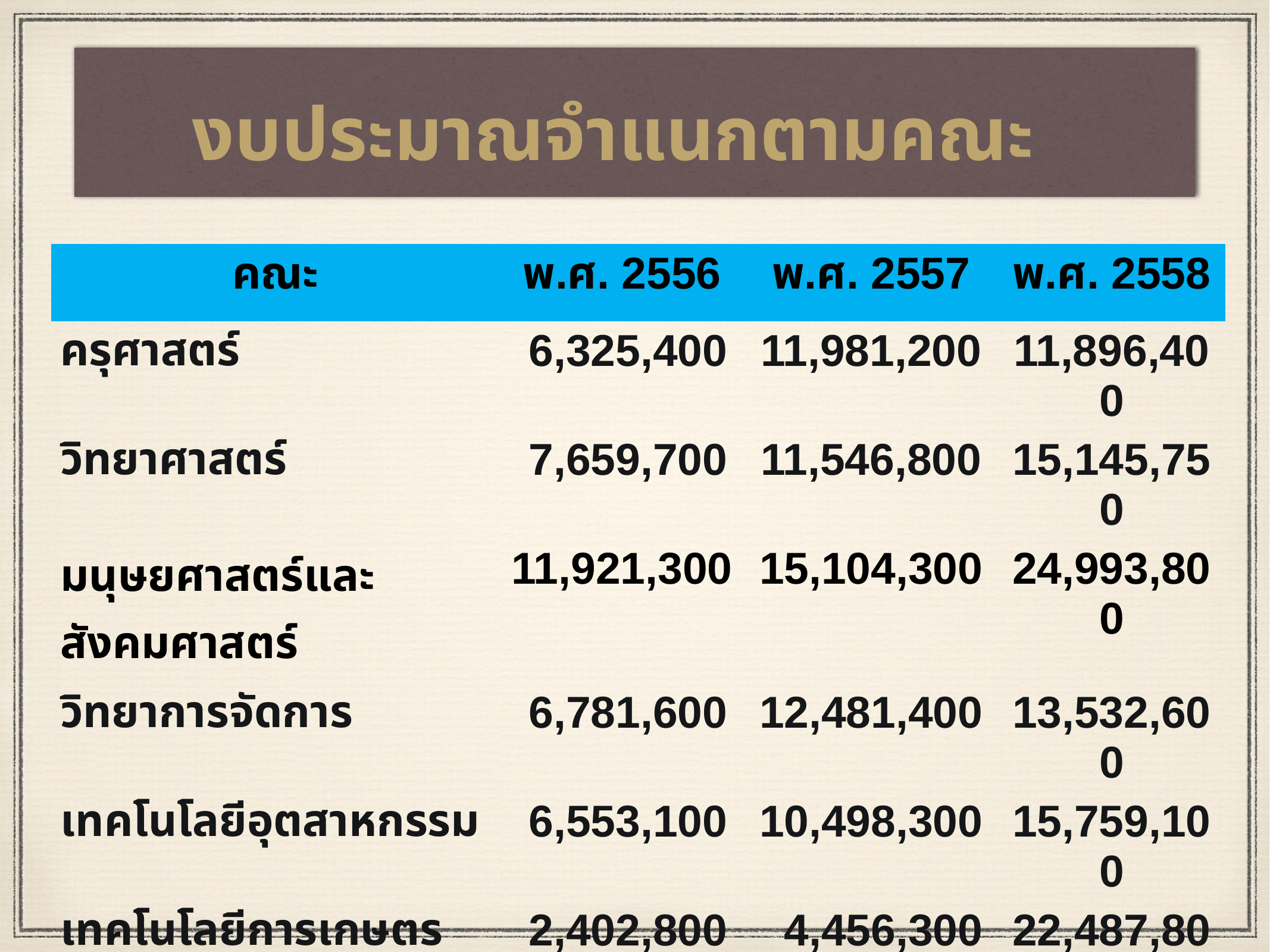

งบประมาณจำแนกตามคณะ
| คณะ | พ.ศ. 2556 | พ.ศ. 2557 | พ.ศ. 2558 |
| --- | --- | --- | --- |
| ครุศาสตร์ | 6,325,400 | 11,981,200 | 11,896,400 |
| วิทยาศาสตร์ | 7,659,700 | 11,546,800 | 15,145,750 |
| มนุษยศาสตร์และสังคมศาสตร์ | 11,921,300 | 15,104,300 | 24,993,800 |
| วิทยาการจัดการ | 6,781,600 | 12,481,400 | 13,532,600 |
| เทคโนโลยีอุตสาหกรรม | 6,553,100 | 10,498,300 | 15,759,100 |
| เทคโนโลยีการเกษตร | 2,402,800 | 4,456,300 | 22,487,800 |
| บัณฑิตศึกษา | 11,184,900 | 6,037,000 | 5,298,650 |